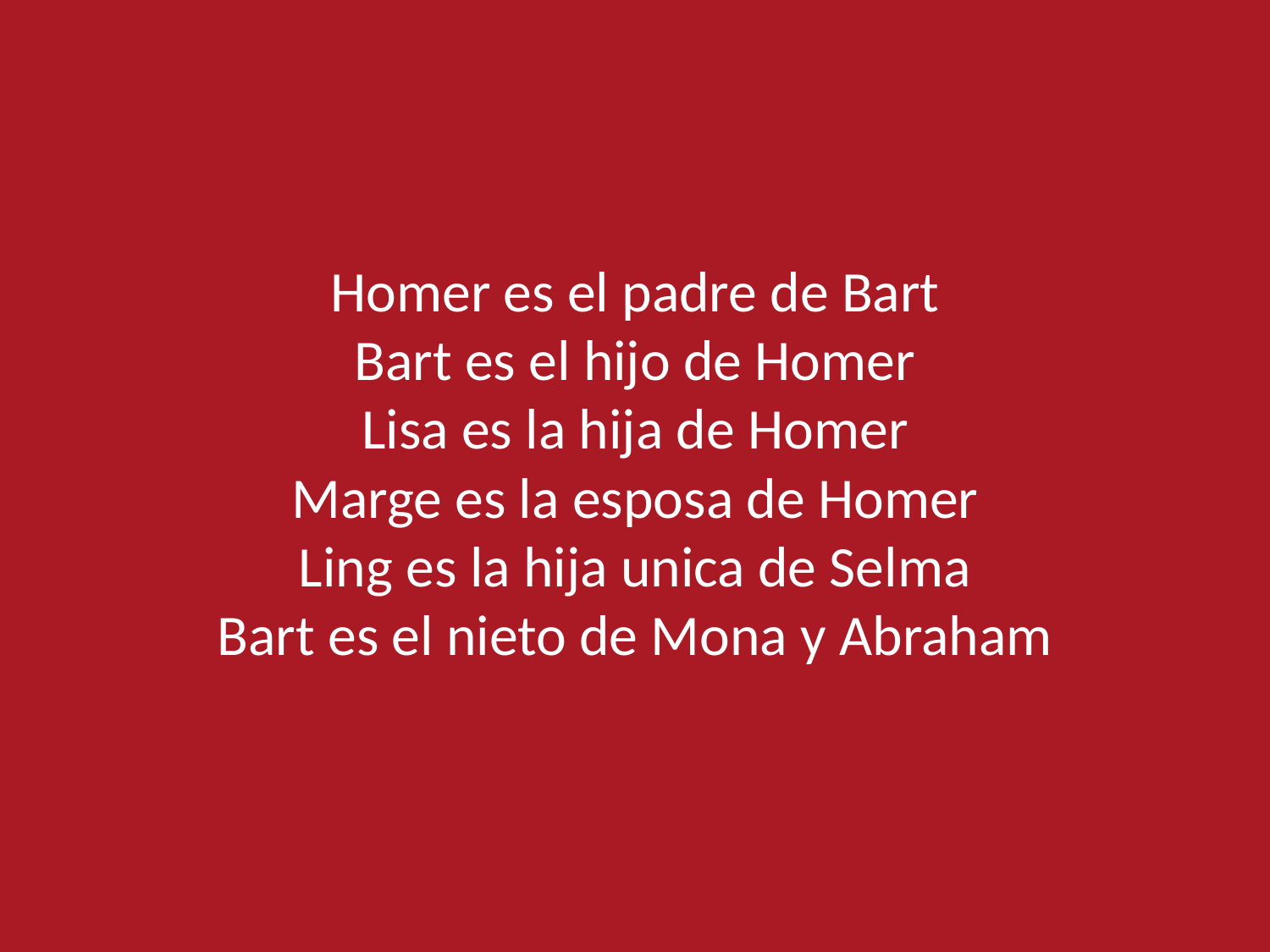

# Homer es el padre de Bart Bart es el hijo de Homer Lisa es la hija de Homer Marge es la esposa de Homer Ling es la hija unica de Selma Bart es el nieto de Mona y Abraham